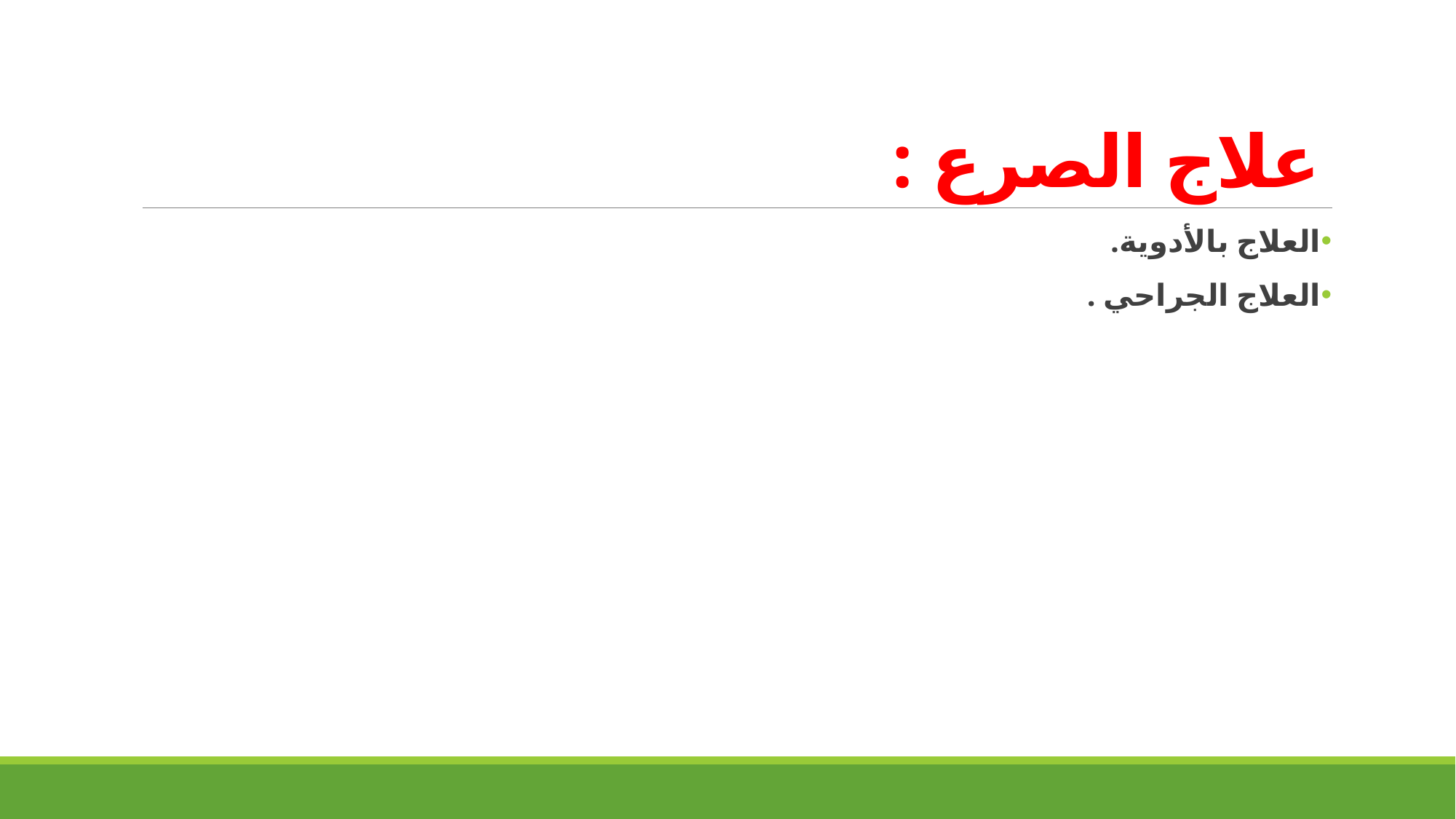

# علاج الصرع :
العلاج بالأدوية.
العلاج الجراحي .